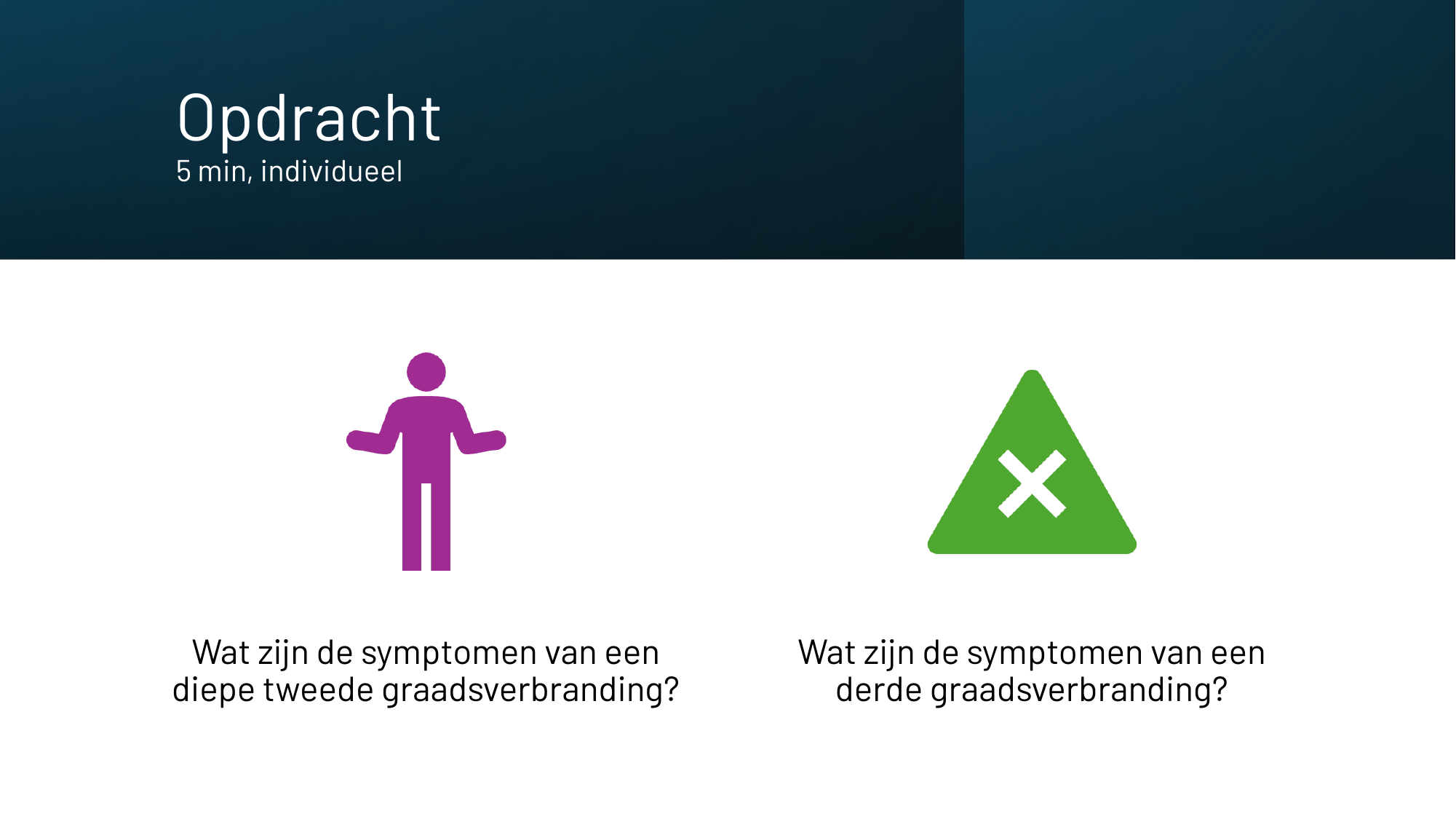

# Opdracht 5 min, individueel
Wat zijn de symptomen van een diepe tweede graadsverbranding?
Wat zijn de symptomen van een derde graadsverbranding?